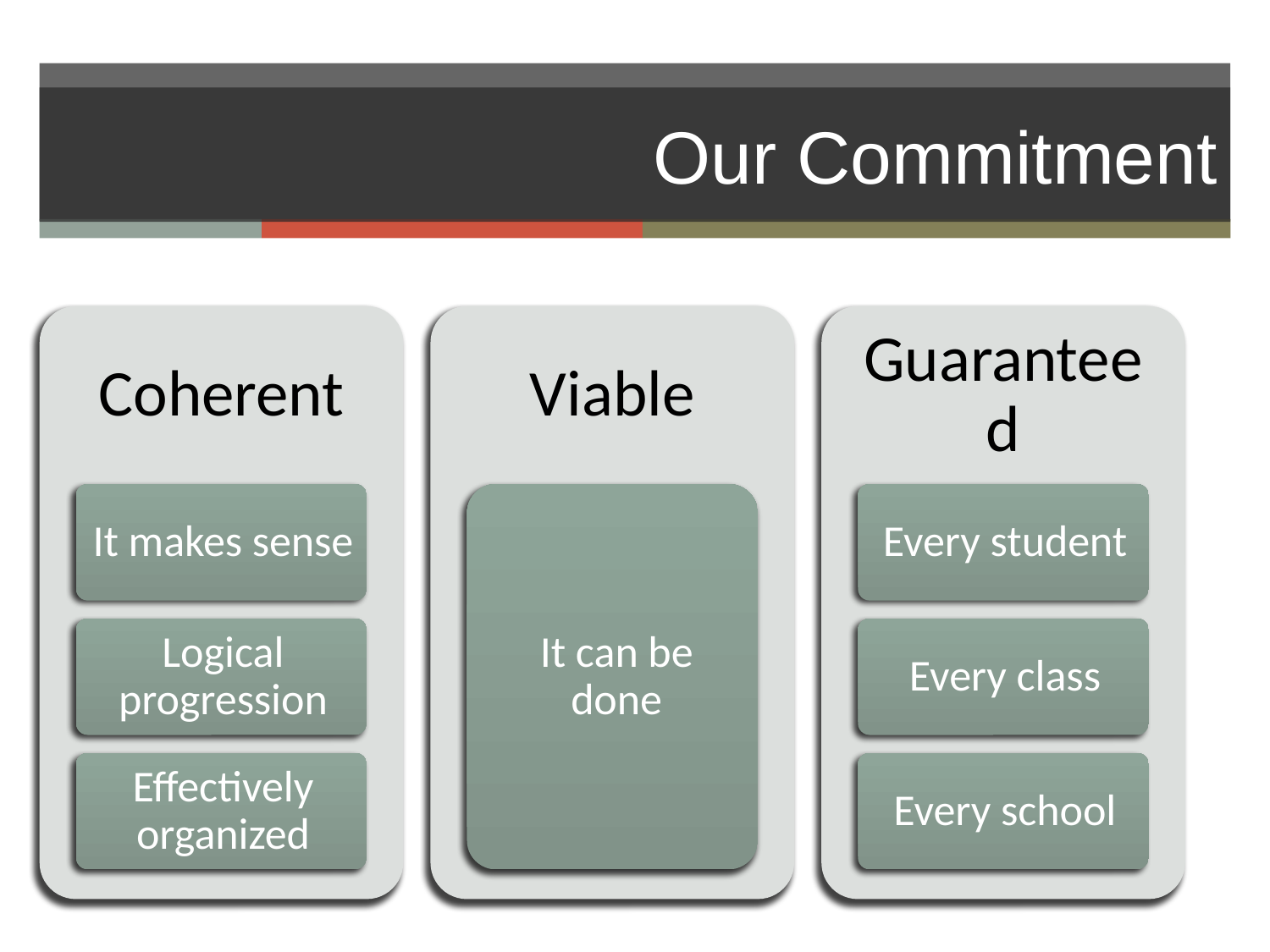

# Our Commitment
Coherent
It makes sense
Logical progression
Effectively organized
Viable
It can be done
Guaranteed
Every student
Every class
Every school